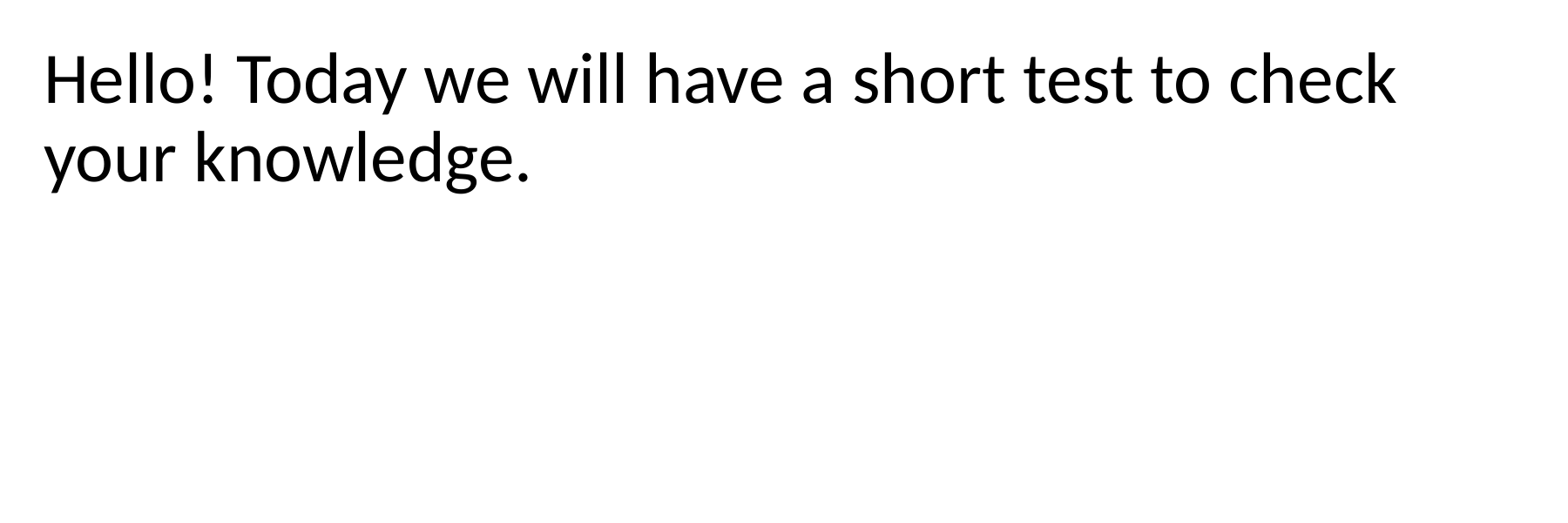

Hello! Today we will have a short test to check your knowledge.